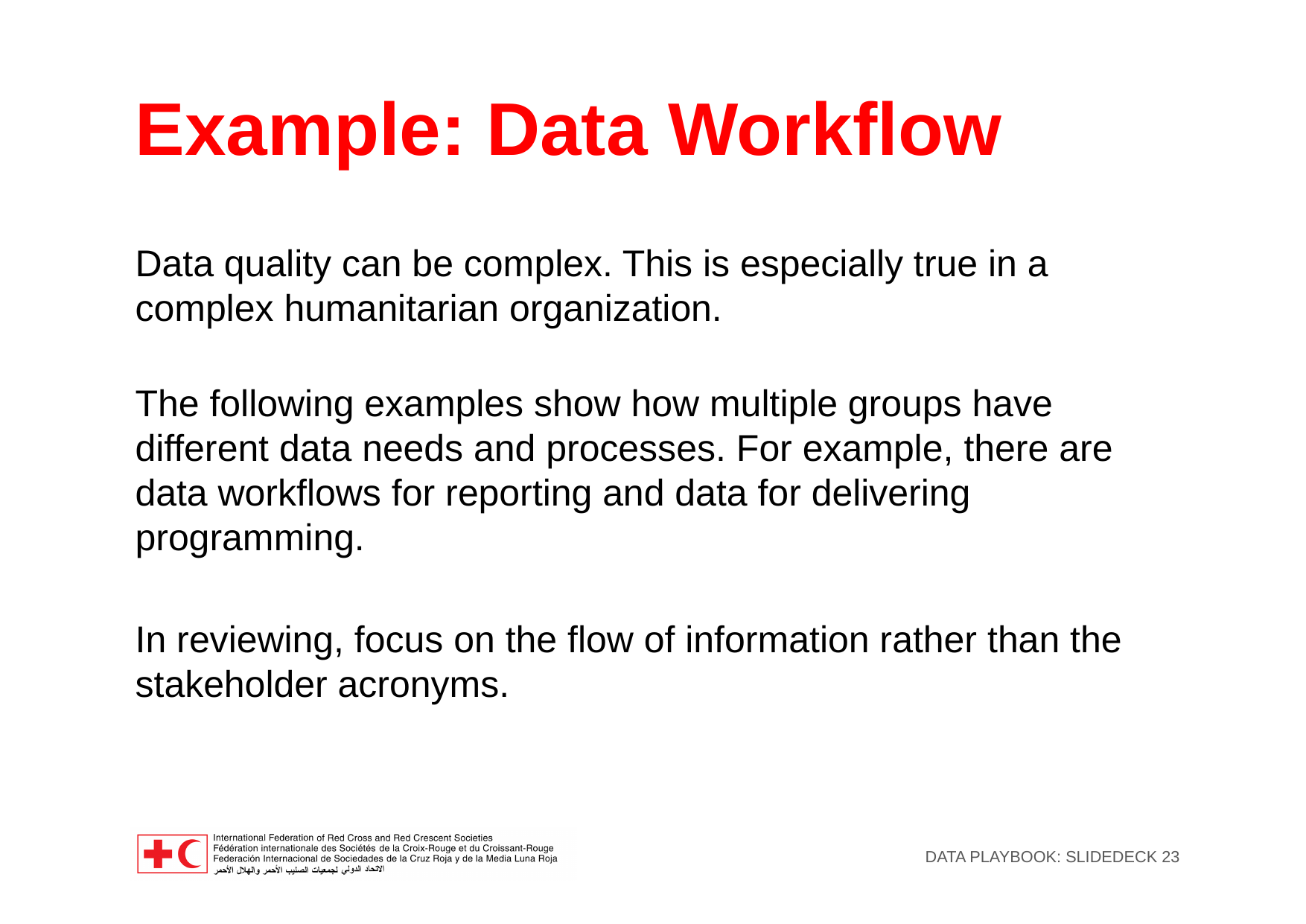

Example: Data Workflow
Data quality can be complex. This is especially true in a complex humanitarian organization.
The following examples show how multiple groups have different data needs and processes. For example, there are data workflows for reporting and data for delivering programming.

In reviewing, focus on the flow of information rather than the stakeholder acronyms.